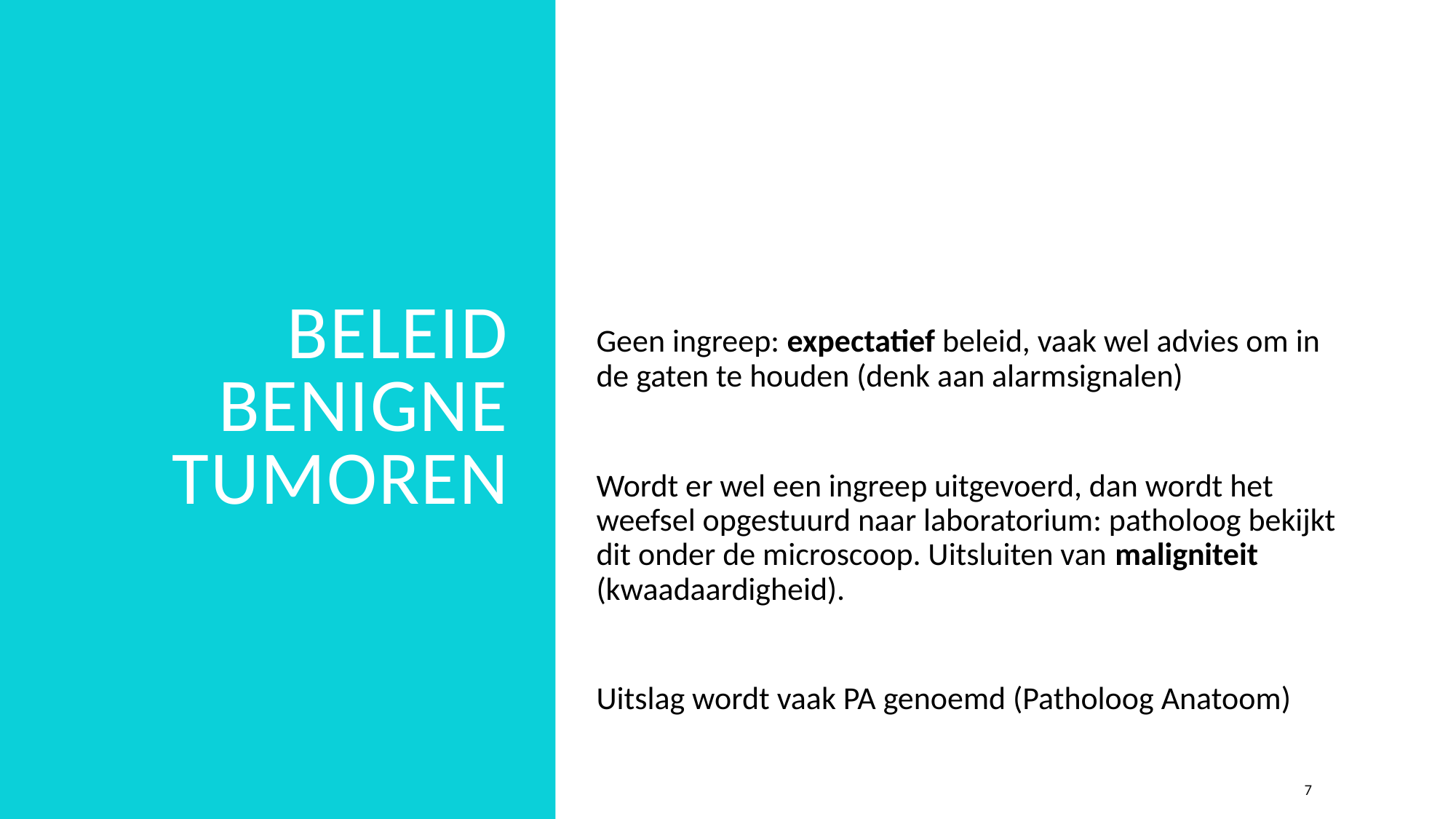

# Beleid benigne tumoren

Geen ingreep: expectatief beleid, vaak wel advies om in de gaten te houden (denk aan alarmsignalen)

Wordt er wel een ingreep uitgevoerd, dan wordt het weefsel opgestuurd naar laboratorium: patholoog bekijkt dit onder de microscoop. Uitsluiten van maligniteit (kwaadaardigheid).

Uitslag wordt vaak PA genoemd (Patholoog Anatoom)

7